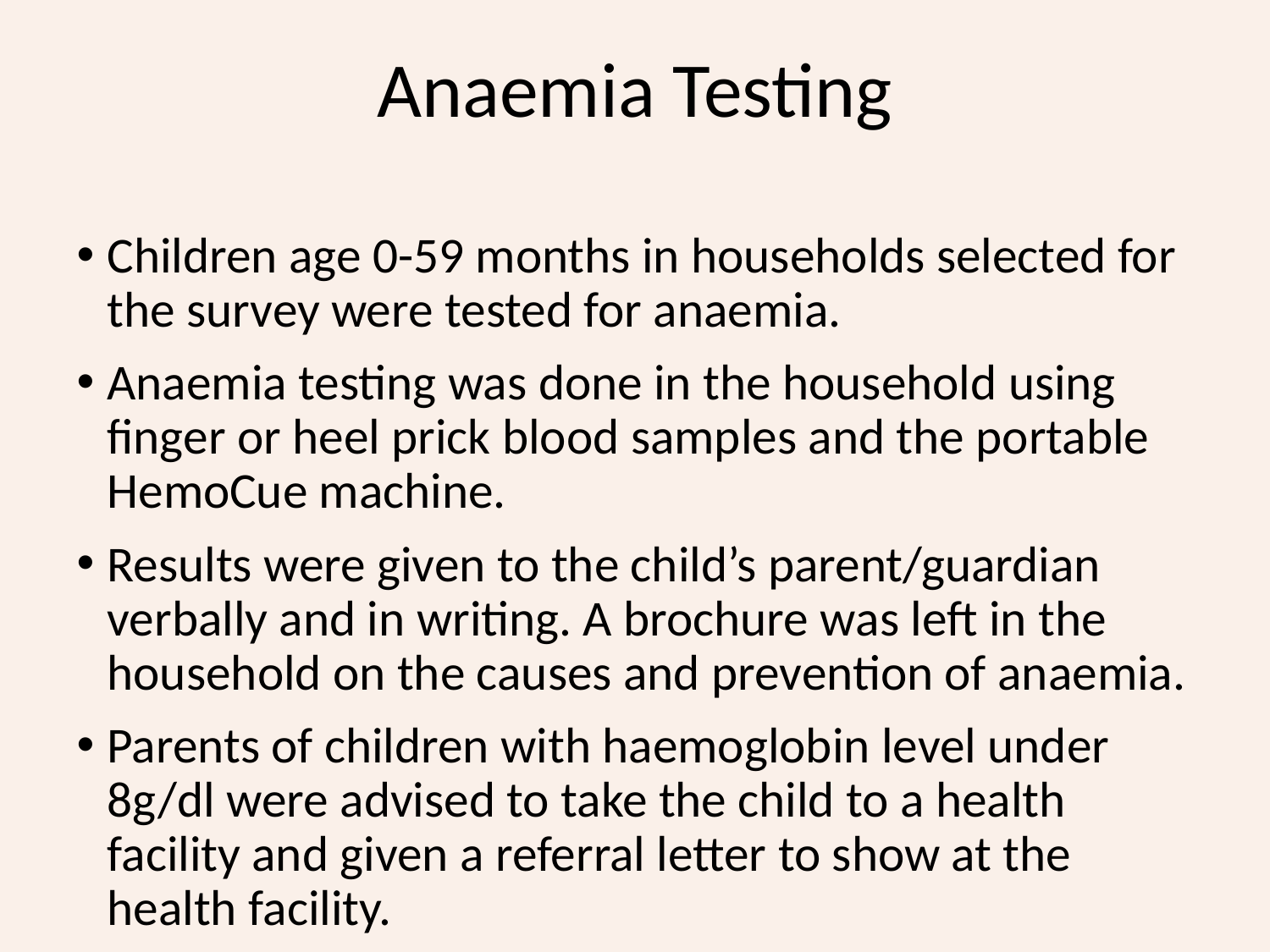

# Anaemia Testing
Children age 0-59 months in households selected for the survey were tested for anaemia.
Anaemia testing was done in the household using finger or heel prick blood samples and the portable HemoCue machine.
Results were given to the child’s parent/guardian verbally and in writing. A brochure was left in the household on the causes and prevention of anaemia.
Parents of children with haemoglobin level under 8g/dl were advised to take the child to a health facility and given a referral letter to show at the health facility.